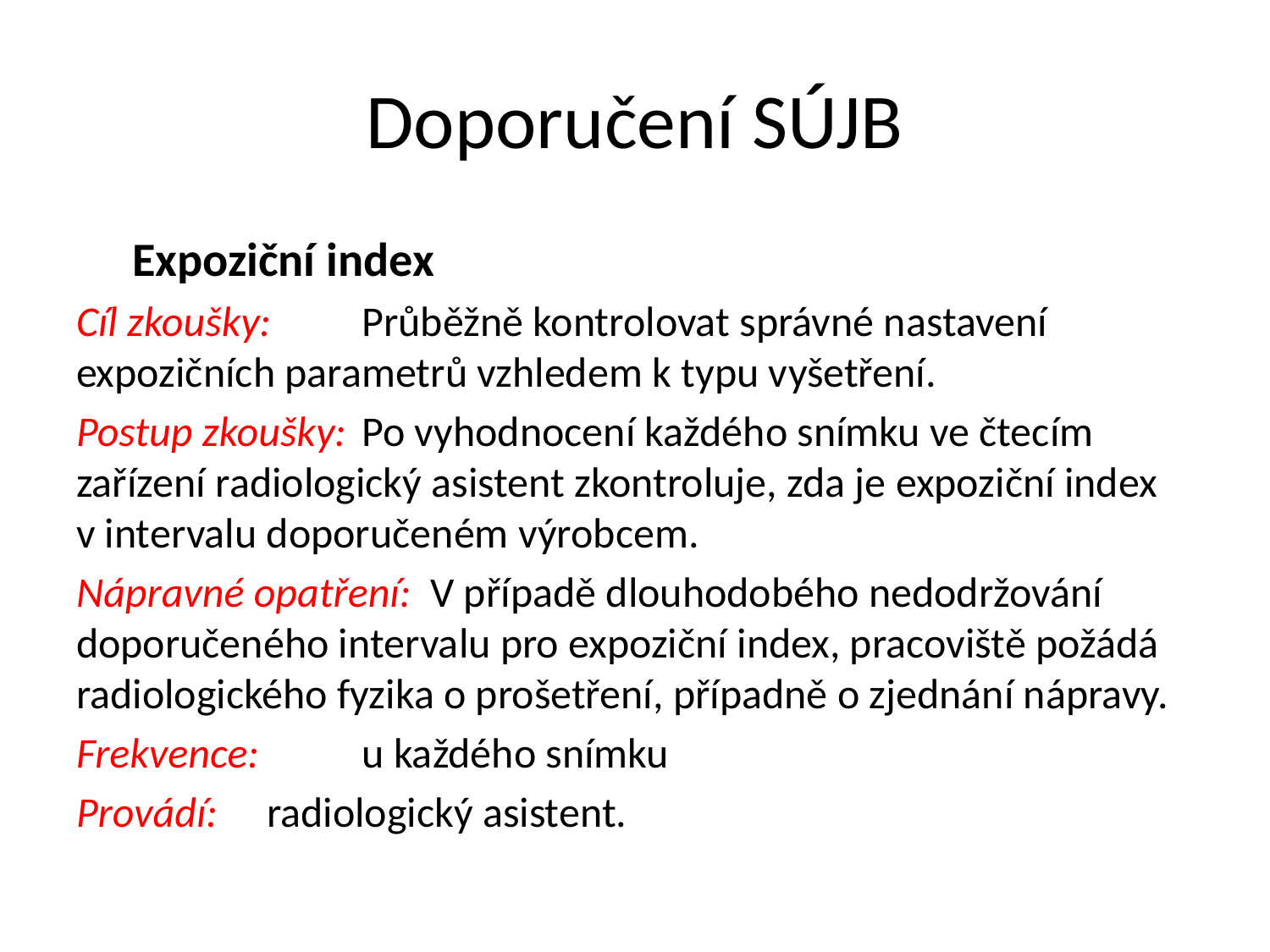

# Doporučení SÚJB
Expoziční index
Cíl zkoušky:	Průběžně kontrolovat správné nastavení expozičních parametrů vzhledem k typu vyšetření.
Postup zkoušky:	Po vyhodnocení každého snímku ve čtecím zařízení radiologický asistent zkontroluje, zda je expoziční index v intervalu doporučeném výrobcem.
Nápravné opatření:  V případě dlouhodobého nedodržování doporučeného intervalu pro expoziční index, pracoviště požádá radiologického fyzika o prošetření, případně o zjednání nápravy.
Frekvence: 	u každého snímku
Provádí:	radiologický asistent.